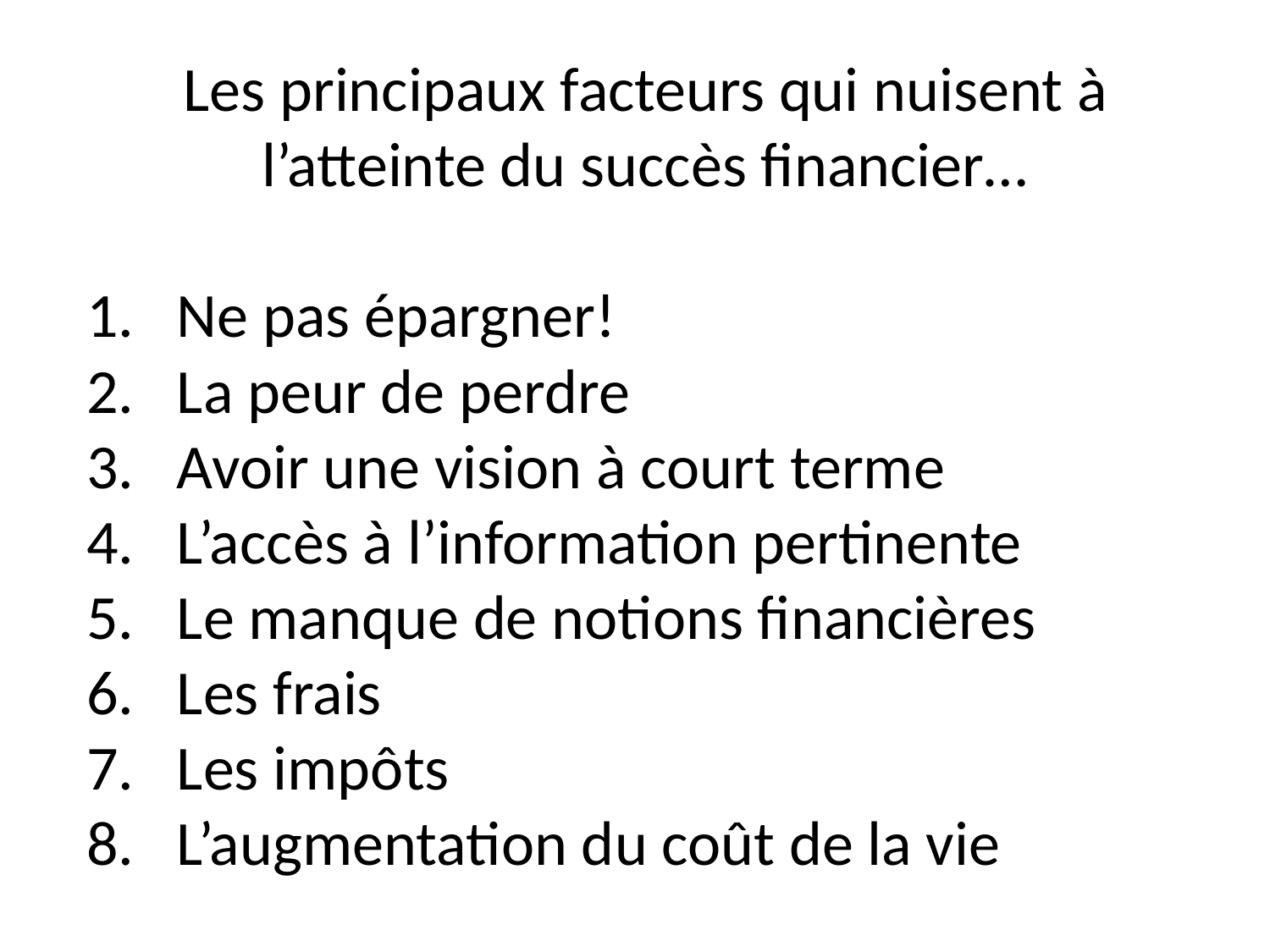

Les principaux facteurs qui nuisent à l’atteinte du succès financier…

Ne pas épargner!
La peur de perdre
Avoir une vision à court terme
L’accès à l’information pertinente
Le manque de notions financières
Les frais
Les impôts
L’augmentation du coût de la vie